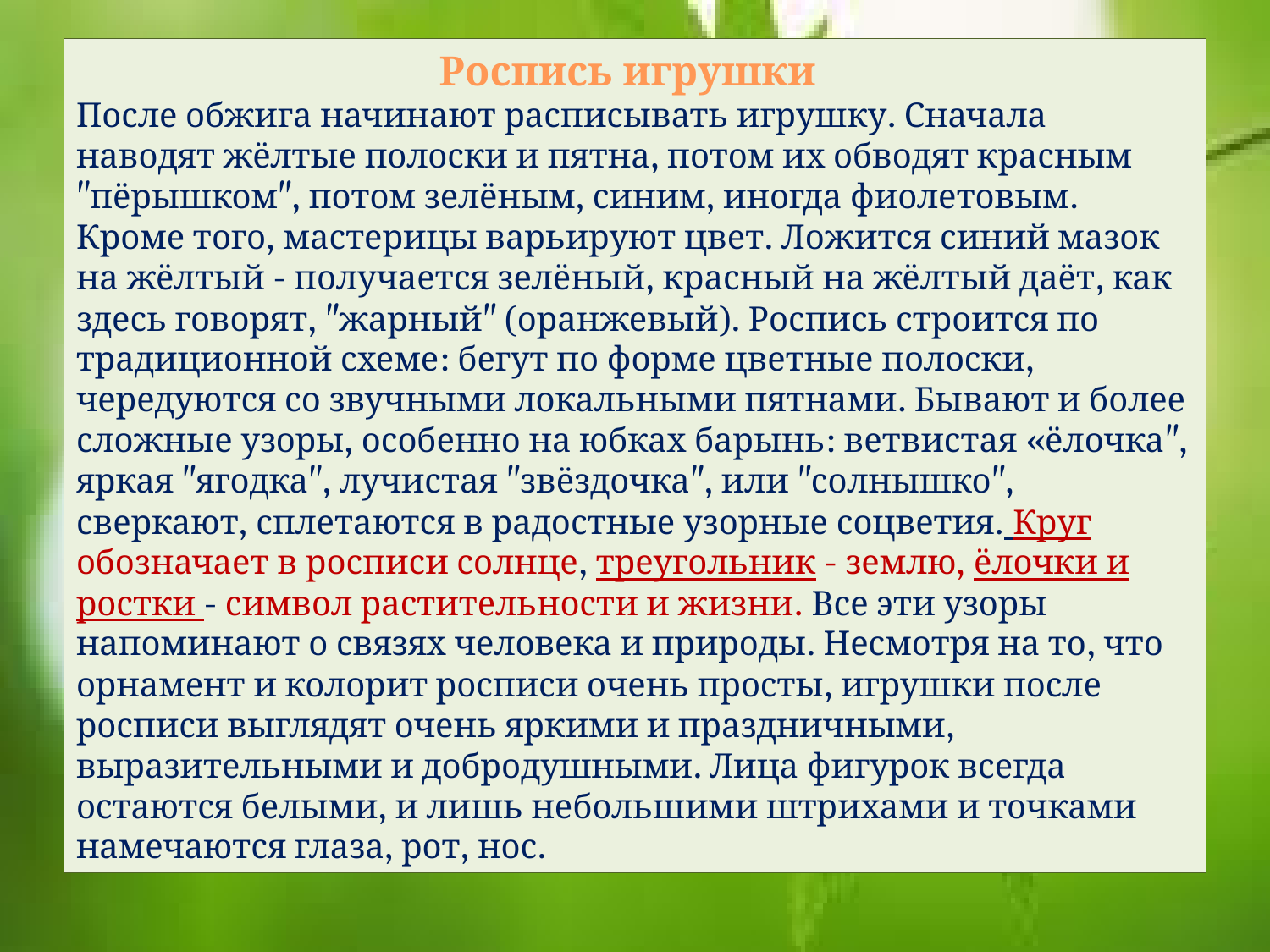

# Роспись игрушки После обжига начинают расписывать игрушку. Сначала наводят жёлтые полоски и пятна, потом их обводят красным "пёрышком", потом зелёным, синим, иногда фиолетовым. Кроме того, мастерицы варьируют цвет. Ложится синий мазок на жёлтый - получается зелёный, красный на жёлтый даёт, как здесь говорят, "жарный" (оранжевый). Роспись строится по традиционной схеме: бегут по форме цветные полоски, чередуются со звучными локальными пятнами. Бывают и более сложные узоры, особенно на юбках барынь: ветвистая «ёлочка", яркая "ягодка", лучистая "звёздочка", или "солнышко", сверкают, сплетаются в радостные узорные соцветия. Круг обозначает в росписи солнце, треугольник - землю, ёлочки и ростки - символ растительности и жизни. Все эти узоры напоминают о связях человека и природы. Несмотря на то, что орнамент и колорит росписи очень просты, игрушки после росписи выглядят очень яркими и праздничными, выразительными и добродушными. Лица фигурок всегда остаются белыми, и лишь небольшими штрихами и точками намечаются глаза, рот, нос.